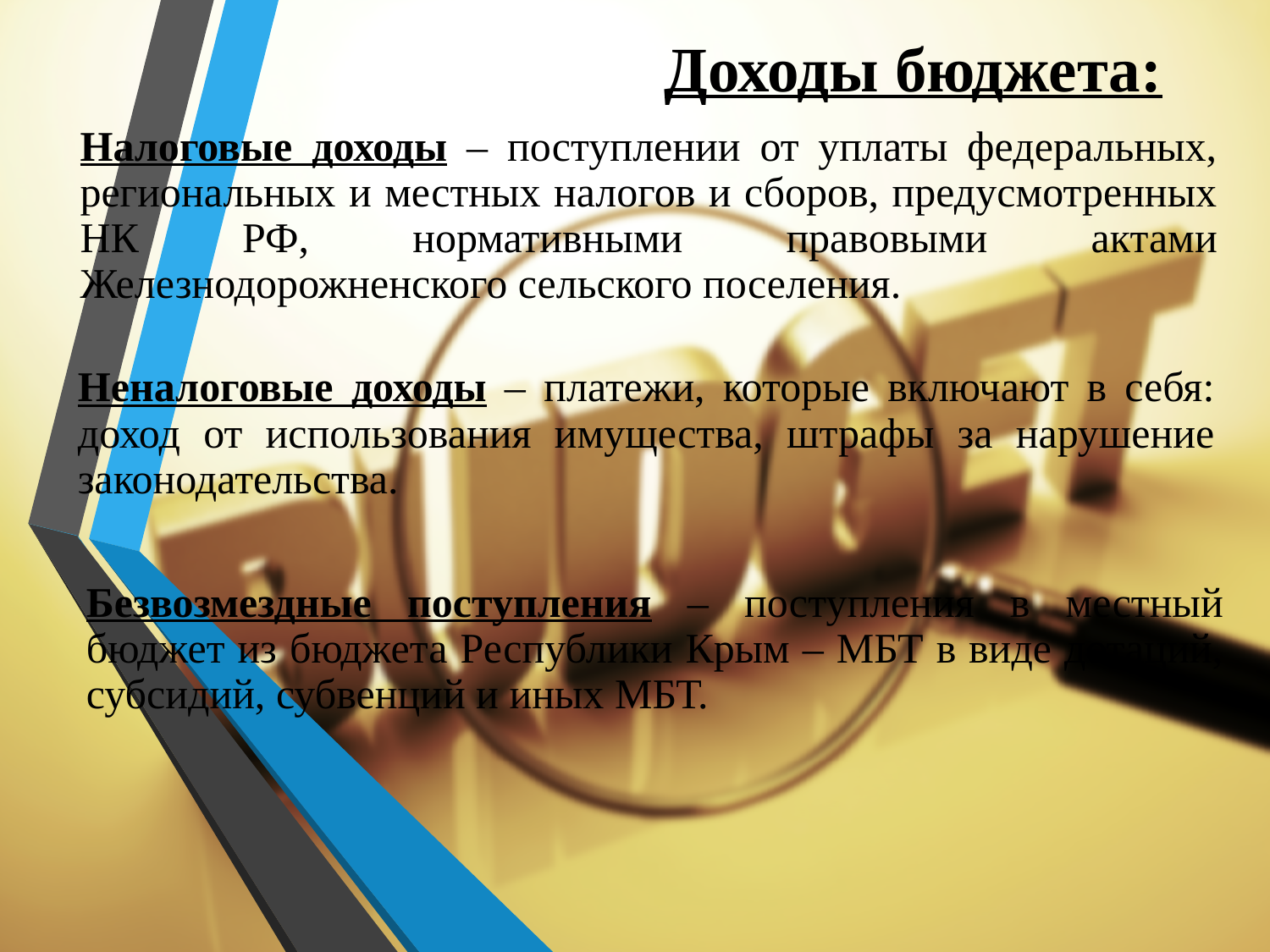

# Доходы бюджета:
Налоговые доходы – поступлении от уплаты федеральных, региональных и местных налогов и сборов, предусмотренных НК РФ, нормативными правовыми актами Железнодорожненского сельского поселения.
Неналоговые доходы – платежи, которые включают в себя: доход от использования имущества, штрафы за нарушение законодательства.
Безвозмездные поступления – поступления в местный бюджет из бюджета Республики Крым – МБТ в виде дотаций, субсидий, субвенций и иных МБТ.